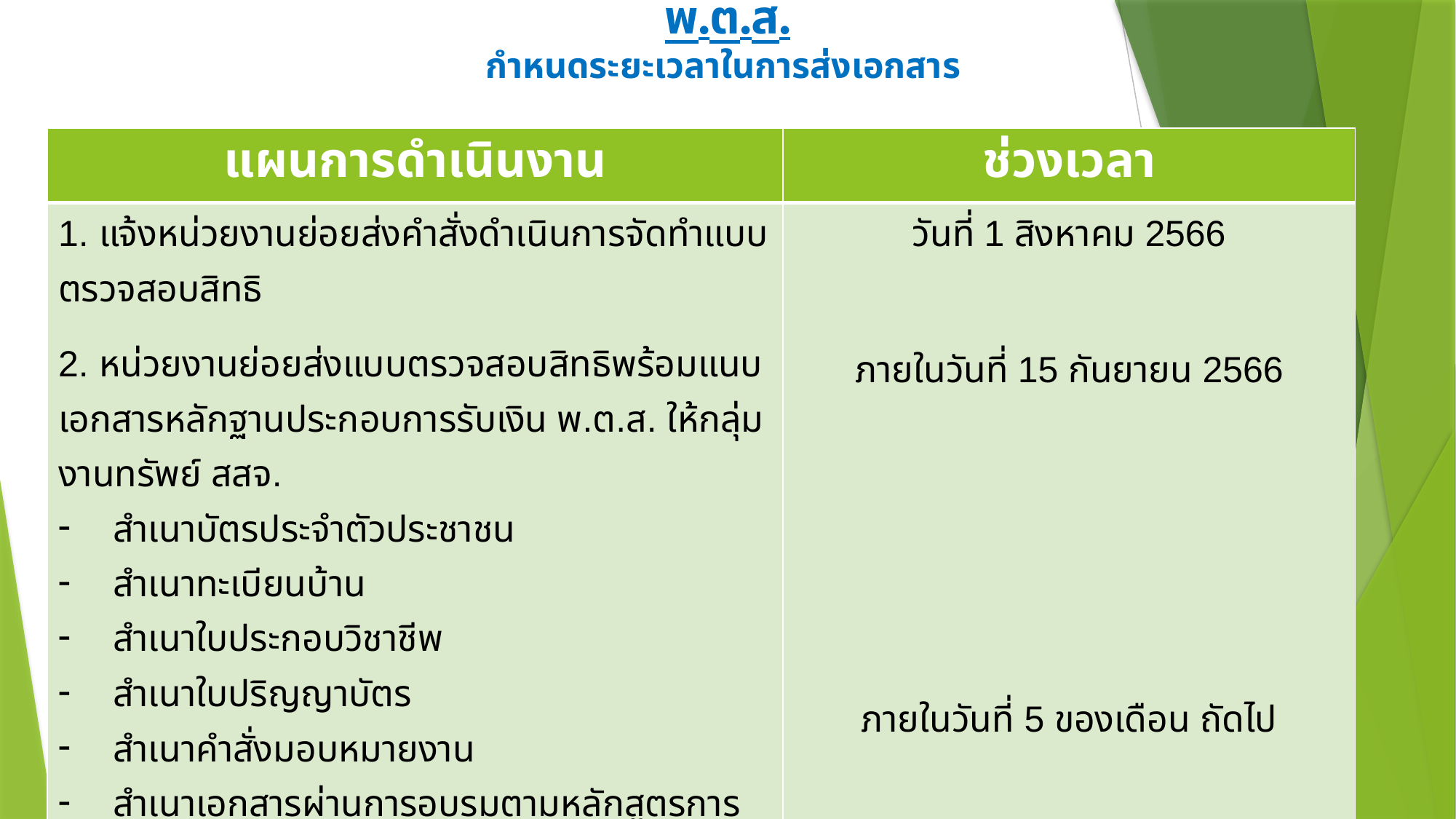

# พ.ต.ส. กำหนดระยะเวลาในการส่งเอกสาร
| แผนการดำเนินงาน | ช่วงเวลา |
| --- | --- |
| 1. แจ้งหน่วยงานย่อยส่งคำสั่งดำเนินการจัดทำแบบตรวจสอบสิทธิ 2. หน่วยงานย่อยส่งแบบตรวจสอบสิทธิพร้อมแนบเอกสารหลักฐานประกอบการรับเงิน พ.ต.ส. ให้กลุ่มงานทรัพย์ สสจ. สำเนาบัตรประจำตัวประชาชน สำเนาทะเบียนบ้าน สำเนาใบประกอบวิชาชีพ สำเนาใบปริญญาบัตร สำเนาคำสั่งมอบหมายงาน สำเนาเอกสารผ่านการอบรมตามหลักสูตรการพยาบาลเฉพาะทาง ตั้งแต่ 4 เดือนขึ้นไป ที่สภาการพยาบาลรับรอง (ถ้ามี) 3. หน่วยงานย่อยส่งเอกสารขอเบิกให้การเงิน | วันที่ 1 สิงหาคม 2566 ภายในวันที่ 15 กันยายน 2566 ภายในวันที่ 5 ของเดือน ถัดไป |